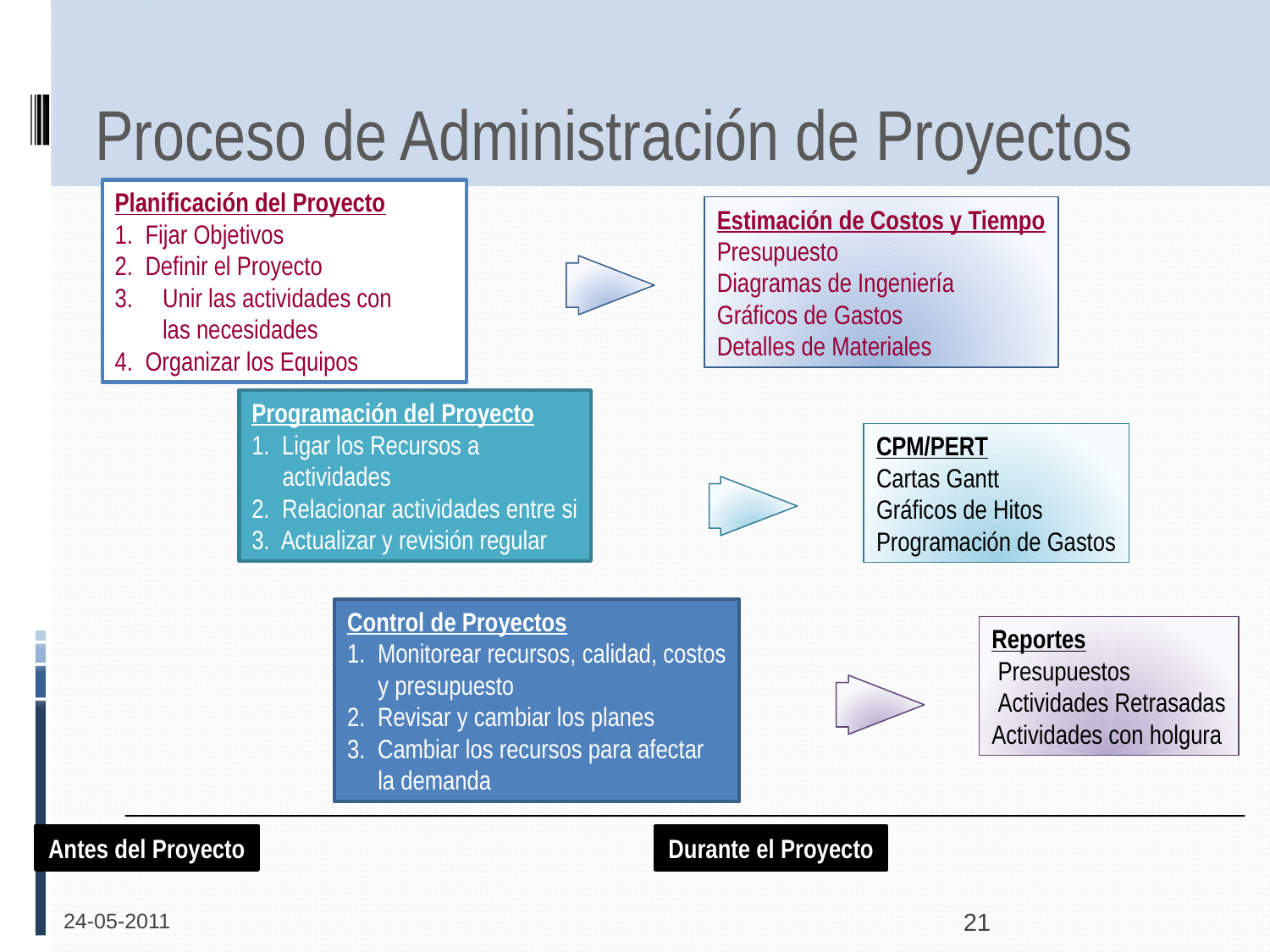

# Proceso de Administración de Proyectos
Planificación del Proyecto
1.  Fijar Objetivos
2.  Definir el Proyecto
Unir las actividades con
 	las necesidades
4.  Organizar los Equipos
Estimación de Costos y Tiempo
Presupuesto
Diagramas de Ingeniería
Gráficos de Gastos
Detalles de Materiales

Programación del Proyecto
1.  Ligar los Recursos a
     actividades
2.  Relacionar actividades entre si
3.  Actualizar y revisión regular
CPM/PERT
Cartas Gantt
Gráficos de Hitos
Programación de Gastos

Control de Proyectos
1.  Monitorear recursos, calidad, costos
     y presupuesto
2.  Revisar y cambiar los planes
3.  Cambiar los recursos para afectar
     la demanda
Reportes
 Presupuestos
 Actividades Retrasadas
Actividades con holgura

Antes del Proyecto
Durante el Proyecto
24-05-2011
21